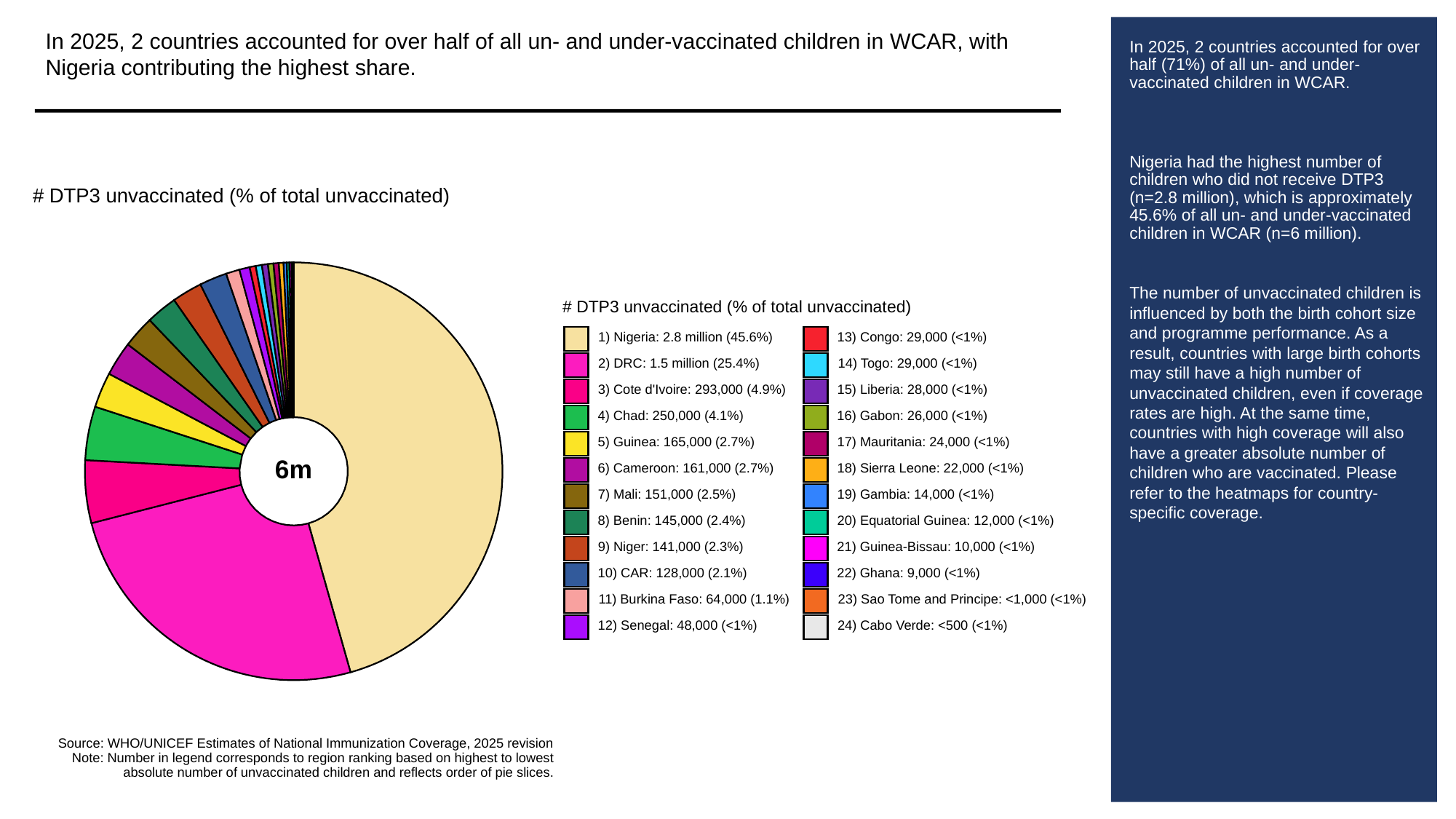

In 2025, 2 countries accounted for over half of all un- and under-vaccinated children in WCAR, with Nigeria contributing the highest share.
# In 2025, 2 countries accounted for over half (71%) of all un- and under-vaccinated children in WCAR.

Nigeria had the highest number of children who did not receive DTP3 (n=2.8 million), which is approximately 45.6% of all un- and under-vaccinated children in WCAR (n=6 million).

The number of unvaccinated children is influenced by both the birth cohort size and programme performance. As a result, countries with large birth cohorts may still have a high number of unvaccinated children, even if coverage rates are high. At the same time, countries with high coverage will also have a greater absolute number of children who are vaccinated. Please refer to the heatmaps for country-specific coverage.

# DTP3 unvaccinated (% of total unvaccinated)

# DTP3 unvaccinated (% of total unvaccinated)

1) Nigeria: 2.8 million (45.6%)
13) Congo: 29,000 (<1%)

2) DRC: 1.5 million (25.4%)
14) Togo: 29,000 (<1%)

3) Cote d'Ivoire: 293,000 (4.9%)
15) Liberia: 28,000 (<1%)

4) Chad: 250,000 (4.1%)
16) Gabon: 26,000 (<1%)

5) Guinea: 165,000 (2.7%)
17) Mauritania: 24,000 (<1%)

6m
6) Cameroon: 161,000 (2.7%)
18) Sierra Leone: 22,000 (<1%)

7) Mali: 151,000 (2.5%)
19) Gambia: 14,000 (<1%)

8) Benin: 145,000 (2.4%)
20) Equatorial Guinea: 12,000 (<1%)

9) Niger: 141,000 (2.3%)
21) Guinea-Bissau: 10,000 (<1%)

10) CAR: 128,000 (2.1%)
22) Ghana: 9,000 (<1%)

11) Burkina Faso: 64,000 (1.1%)
23) Sao Tome and Principe: <1,000 (<1%)

12) Senegal: 48,000 (<1%)
24) Cabo Verde: <500 (<1%)
Source: WHO/UNICEF Estimates of National Immunization Coverage, 2025 revision
Note: Number in legend corresponds to region ranking based on highest to lowest
absolute number of unvaccinated children and reflects order of pie slices.